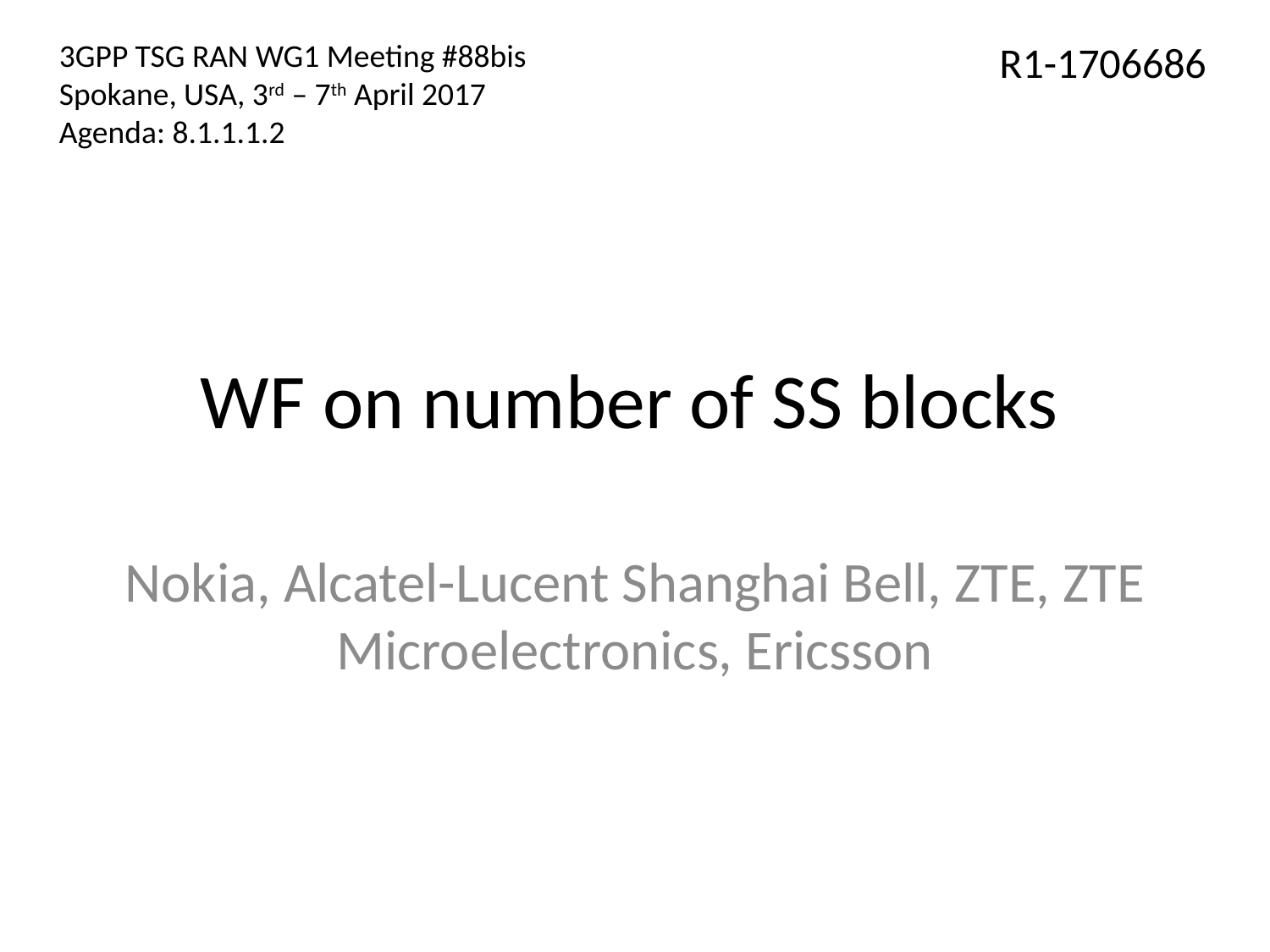

3GPP TSG RAN WG1 Meeting #88bis
Spokane, USA, 3rd – 7th April 2017
Agenda: 8.1.1.1.2
R1-1706686
# WF on number of SS blocks
Nokia, Alcatel-Lucent Shanghai Bell, ZTE, ZTE Microelectronics, Ericsson